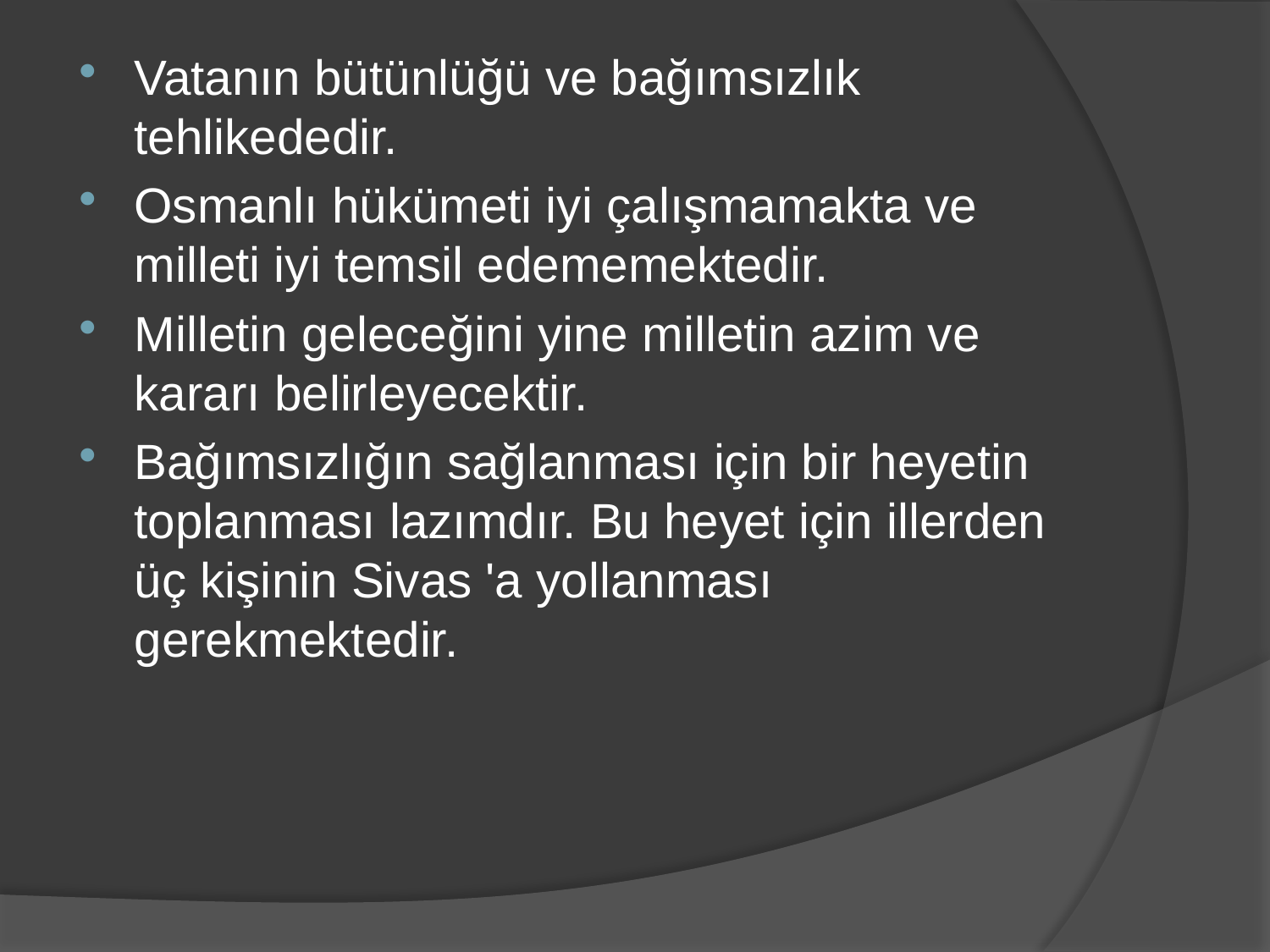

Vatanın bütünlüğü ve bağımsızlık tehlikededir.
Osmanlı hükümeti iyi çalışmamakta ve milleti iyi temsil edememektedir.
Milletin geleceğini yine milletin azim ve kararı belirleyecektir.
Bağımsızlığın sağlanması için bir heyetin toplanması lazımdır. Bu heyet için illerden üç kişinin Sivas 'a yollanması gerekmektedir.